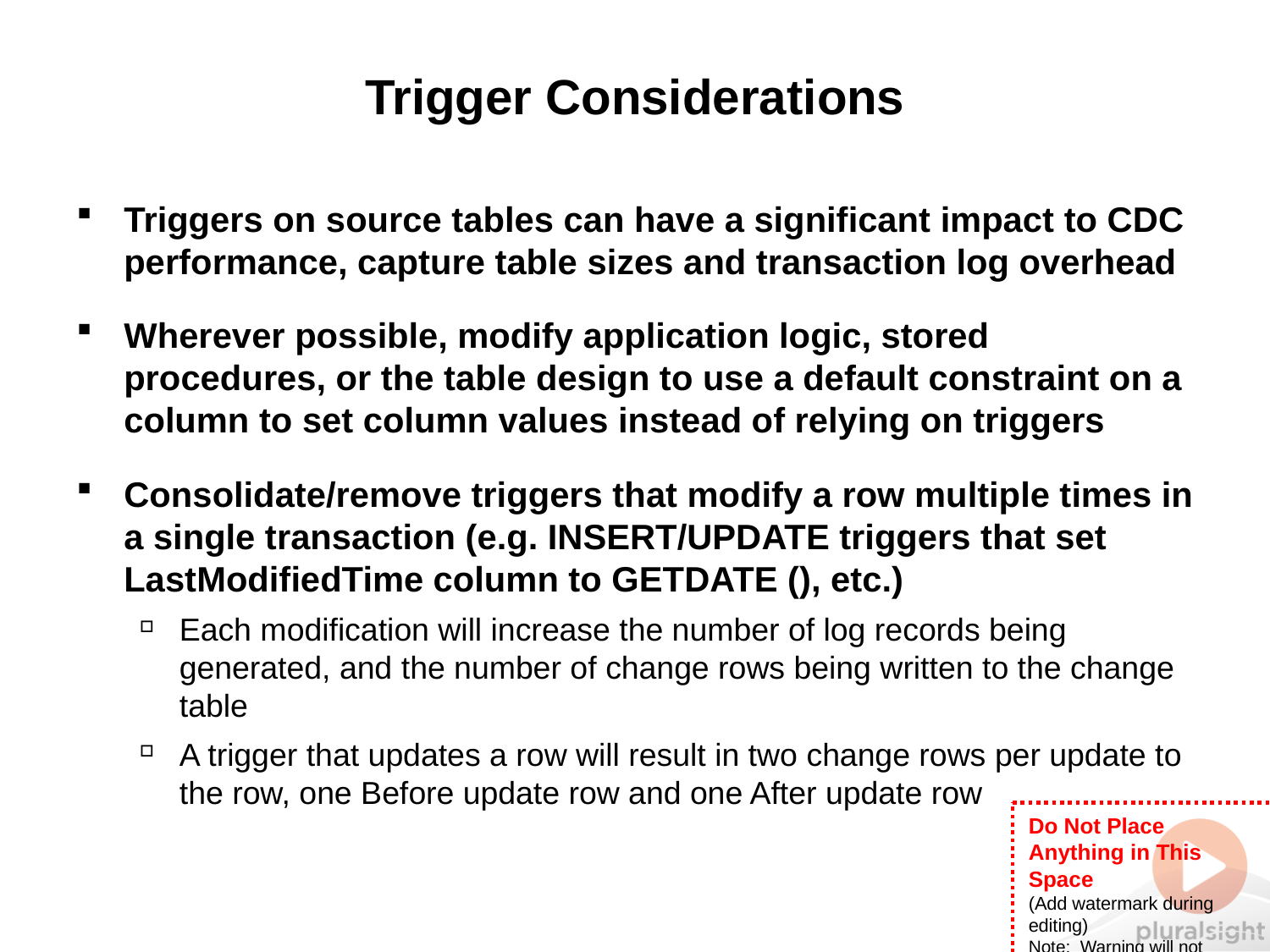

# Trigger Considerations
Triggers on source tables can have a significant impact to CDC performance, capture table sizes and transaction log overhead
Wherever possible, modify application logic, stored procedures, or the table design to use a default constraint on a column to set column values instead of relying on triggers
Consolidate/remove triggers that modify a row multiple times in a single transaction (e.g. INSERT/UPDATE triggers that set LastModifiedTime column to GETDATE (), etc.)
Each modification will increase the number of log records being generated, and the number of change rows being written to the change table
A trigger that updates a row will result in two change rows per update to the row, one Before update row and one After update row